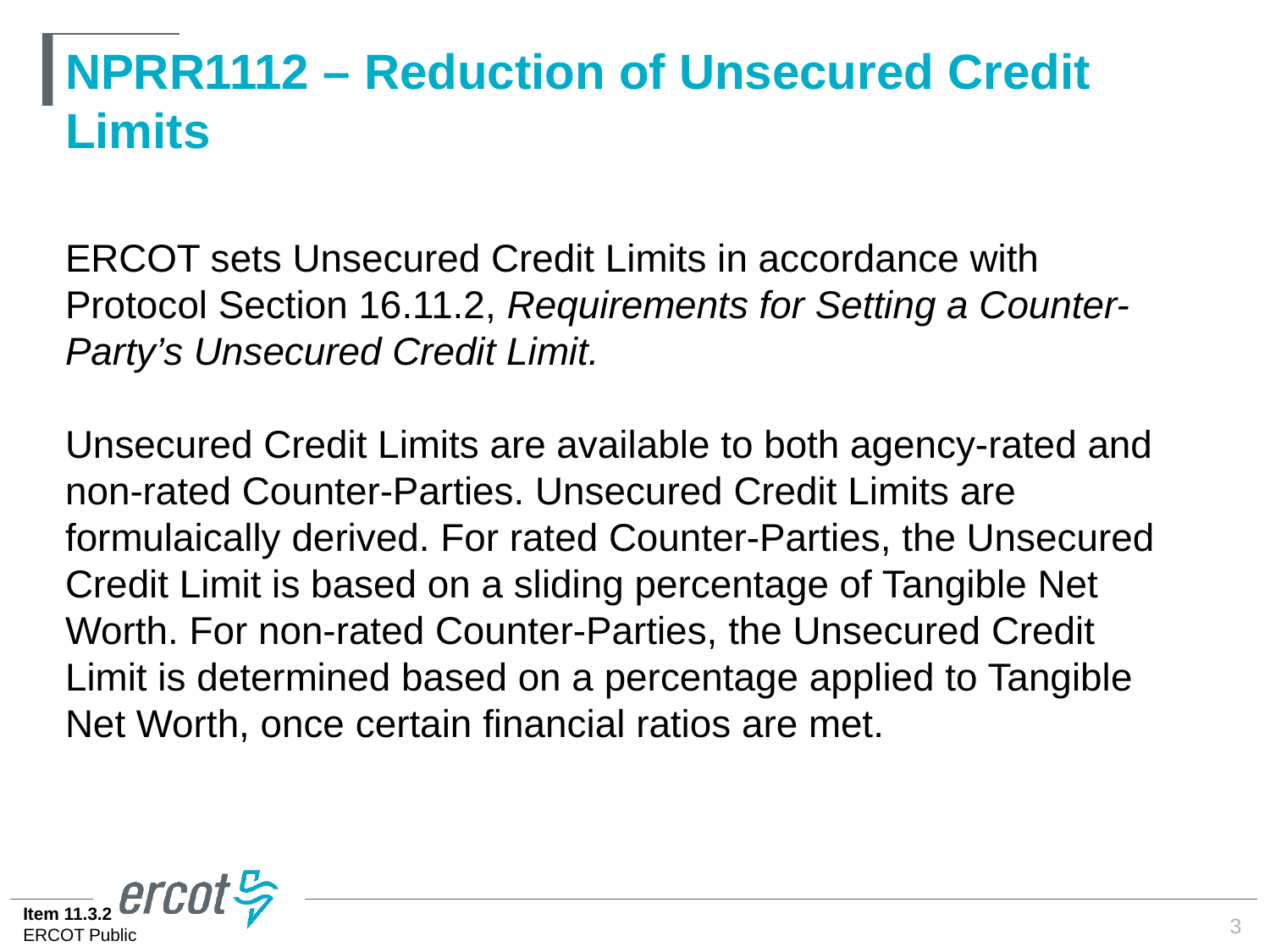

# NPRR1112 – Reduction of Unsecured Credit Limits

ERCOT sets Unsecured Credit Limits in accordance with Protocol Section 16.11.2, Requirements for Setting a Counter-Party’s Unsecured Credit Limit.

Unsecured Credit Limits are available to both agency-rated and non-rated Counter-Parties. Unsecured Credit Limits are formulaically derived. For rated Counter-Parties, the Unsecured Credit Limit is based on a sliding percentage of Tangible Net Worth. For non-rated Counter-Parties, the Unsecured Credit Limit is determined based on a percentage applied to Tangible Net Worth, once certain financial ratios are met.

3